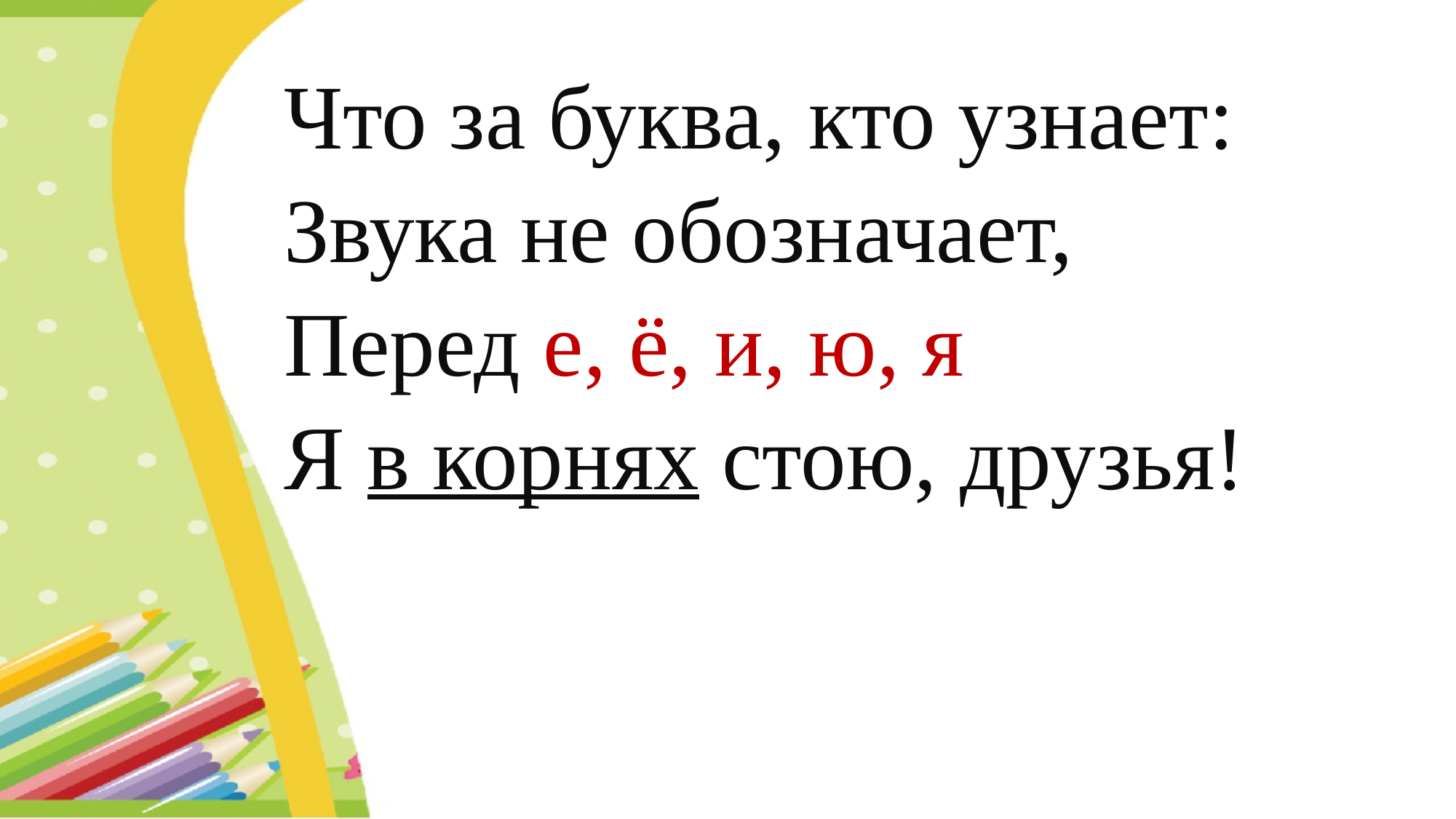

#
Что за буква, кто узнает:
Звука не обозначает,
Перед е, ё, и, ю, я
Я в корнях стою, друзья!